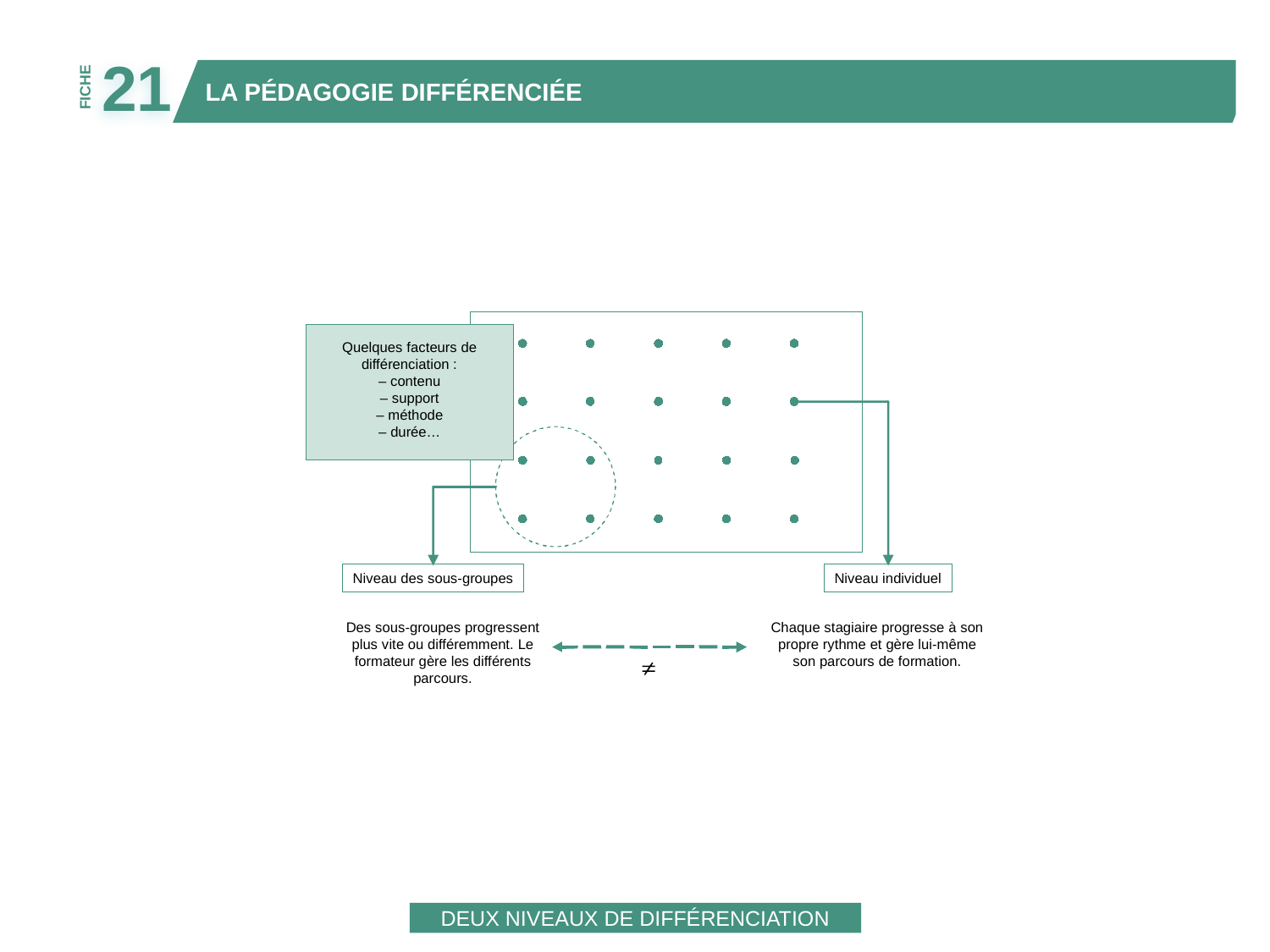

21

LA PÉDAGOGIE DIFFÉRENCIÉE
FICHE

Quelques facteurs de
différenciation :
– contenu
– support
– méthode
– durée…

Niveau des sous-groupes
Niveau individuel
Des sous-groupes progressent
plus vite ou différemment. Le
formateur gère les différents
parcours.
Chaque stagiaire progresse à son
propre rythme et gère lui-même
son parcours de formation.

DEUX NIVEAUX DE DIFFÉRENCIATION